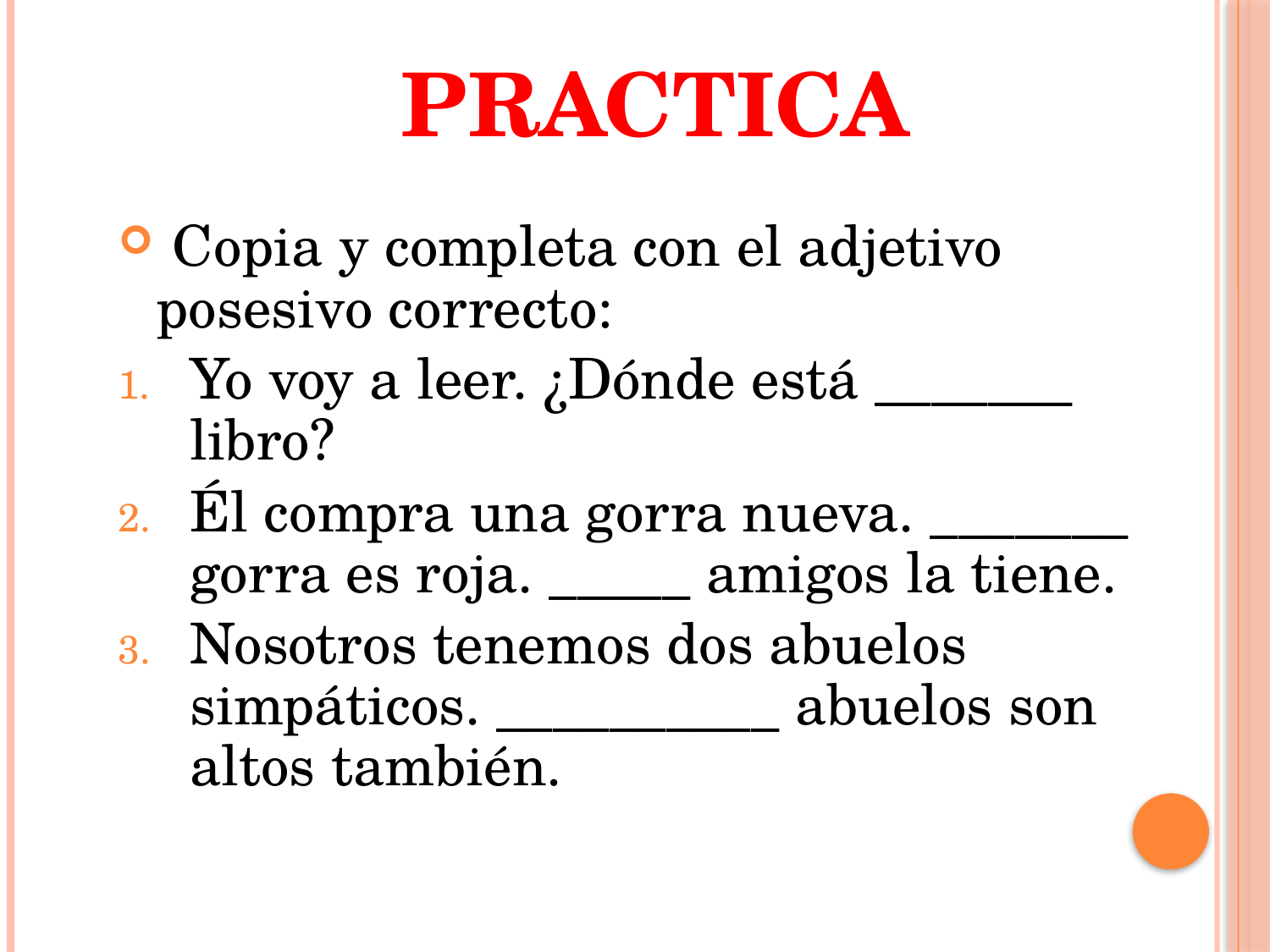

Practica
 Copia y completa con el adjetivo posesivo correcto:
Yo voy a leer. ¿Dónde está _______ libro?
Él compra una gorra nueva. _______ gorra es roja. _____ amigos la tiene.
Nosotros tenemos dos abuelos simpáticos. __________ abuelos son altos también.